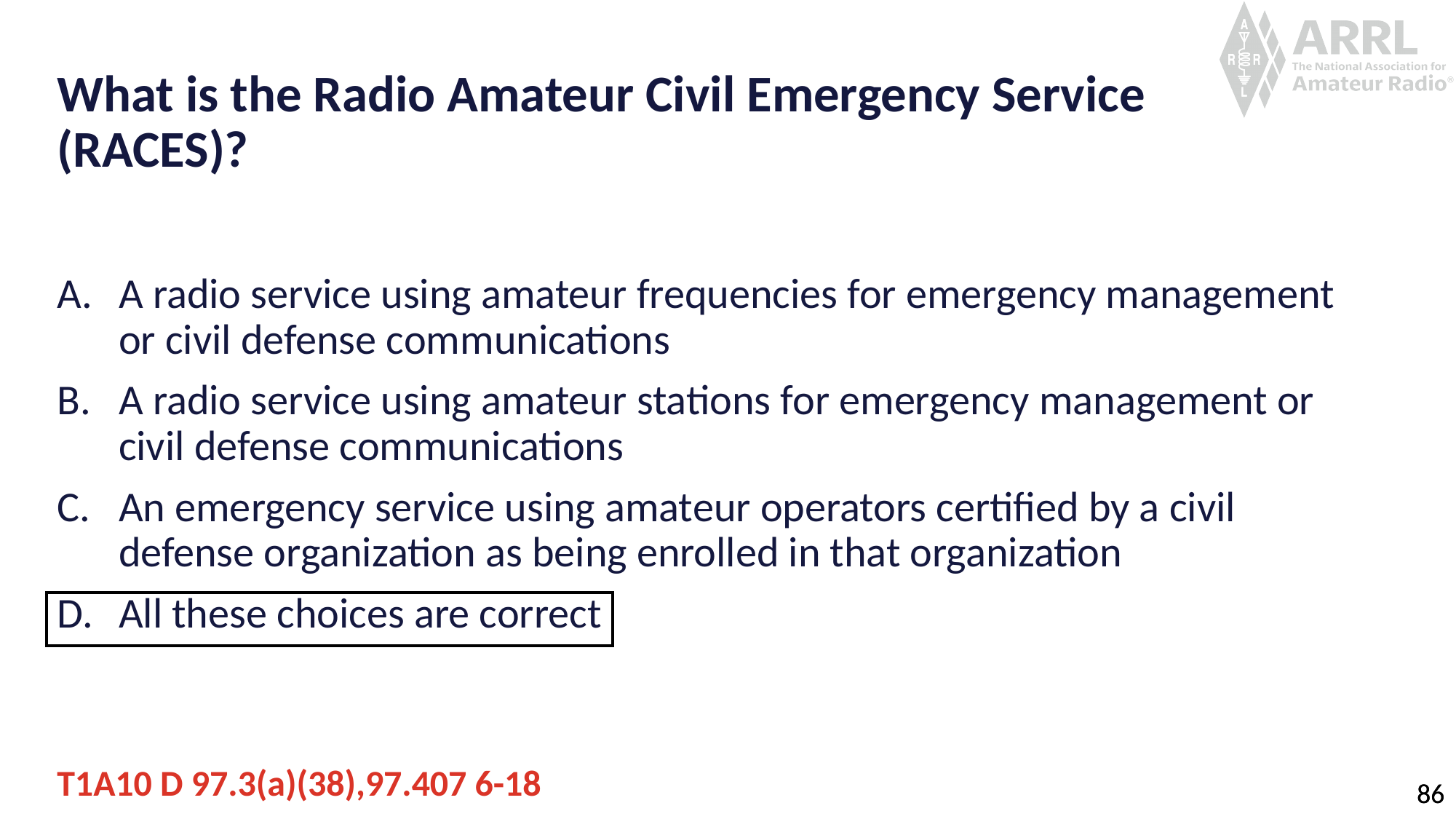

# What is the Radio Amateur Civil Emergency Service (RACES)?
A radio service using amateur frequencies for emergency management or civil defense communications
A radio service using amateur stations for emergency management or civil defense communications
An emergency service using amateur operators certified by a civil defense organization as being enrolled in that organization
All these choices are correct

T1A10 D 97.3(a)(38),97.407 6-18